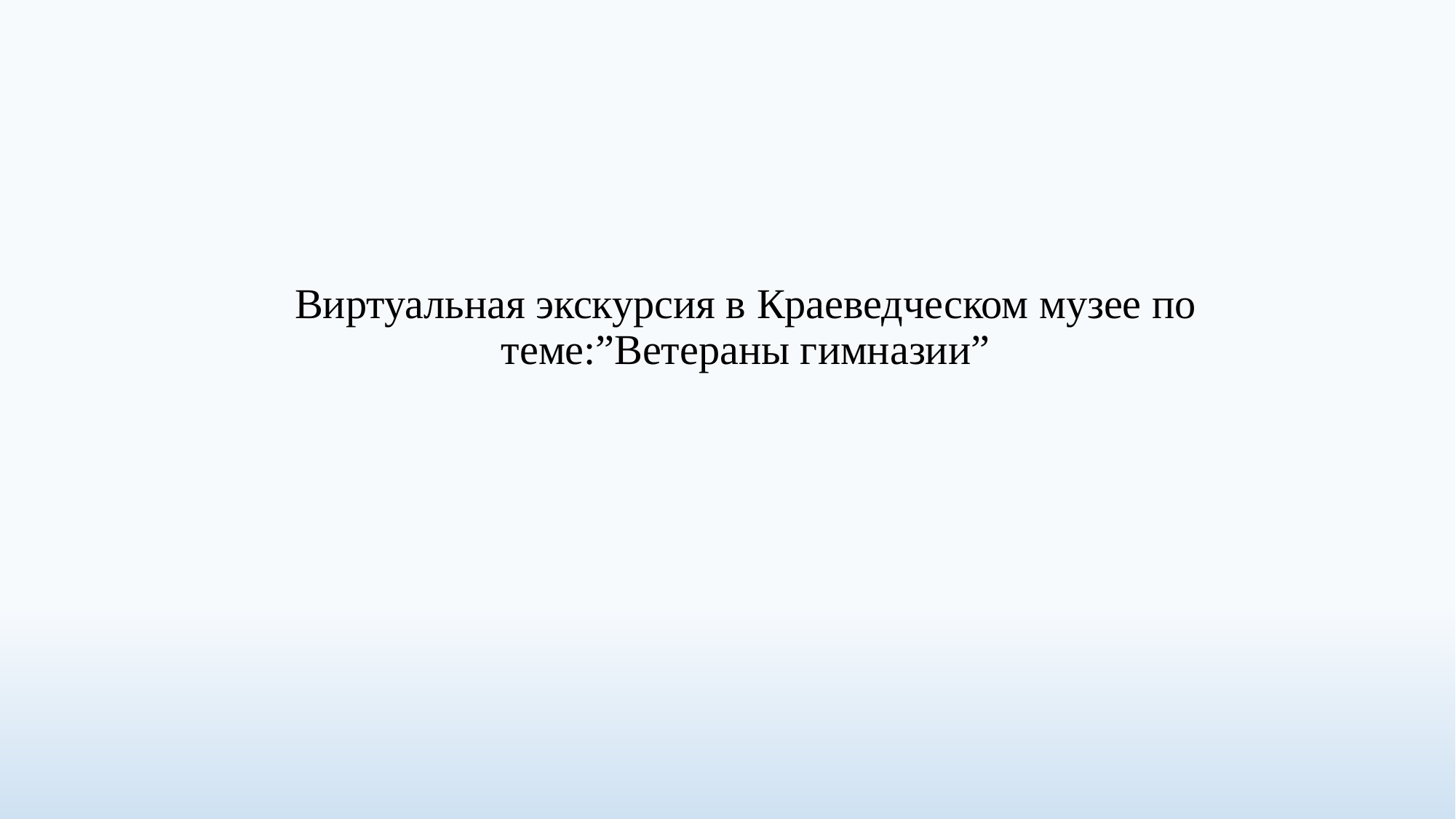

Виртуальная экскурсия в Краеведческом музее по теме:”Ветераны гимназии”